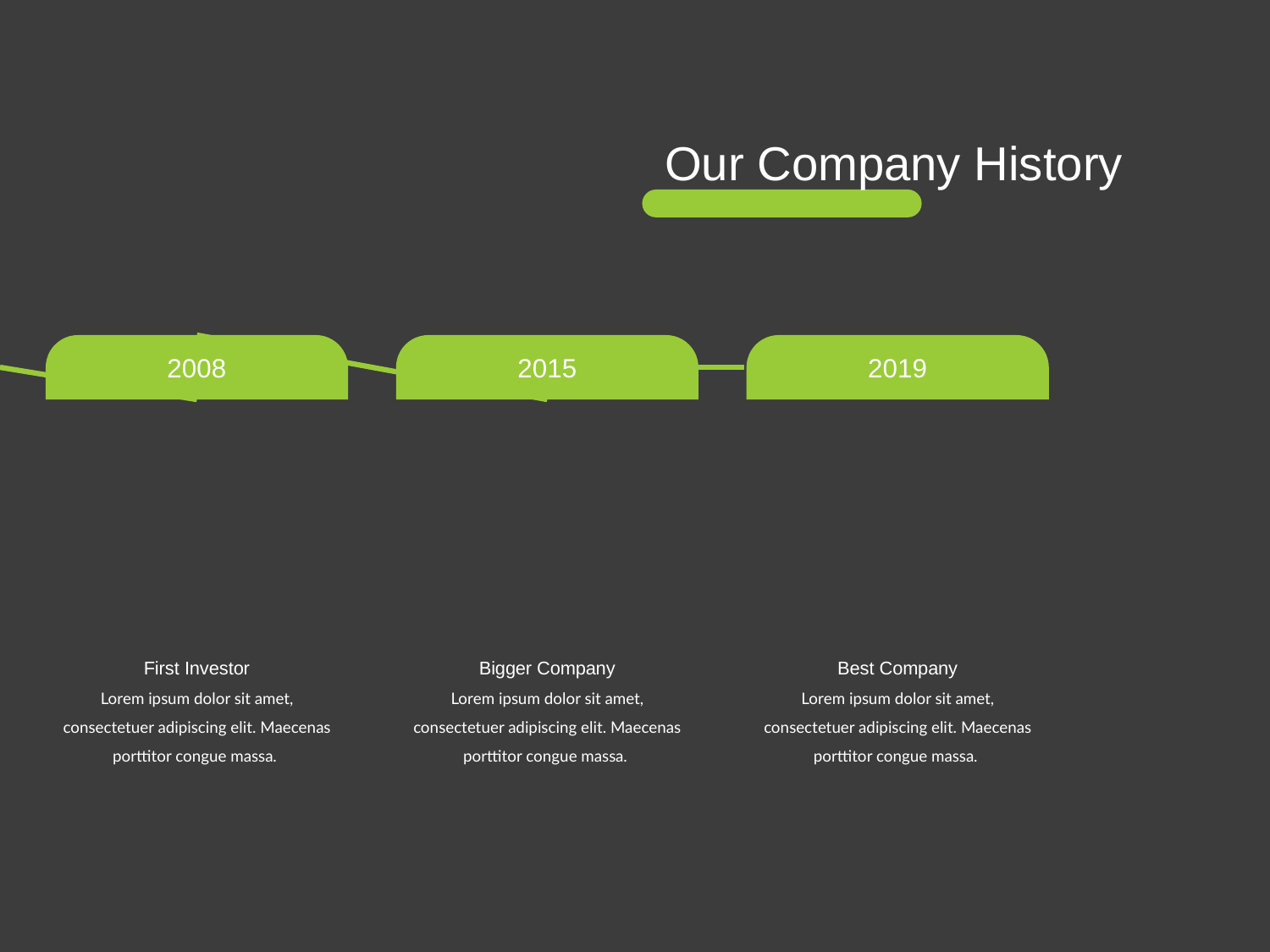

# Our Company History

2008
2015
2019

First Investor
Bigger Company
Best Company
Lorem ipsum dolor sit amet, consectetuer adipiscing elit. Maecenas porttitor congue massa.
Lorem ipsum dolor sit amet, consectetuer adipiscing elit. Maecenas porttitor congue massa.
Lorem ipsum dolor sit amet, consectetuer adipiscing elit. Maecenas porttitor congue massa.